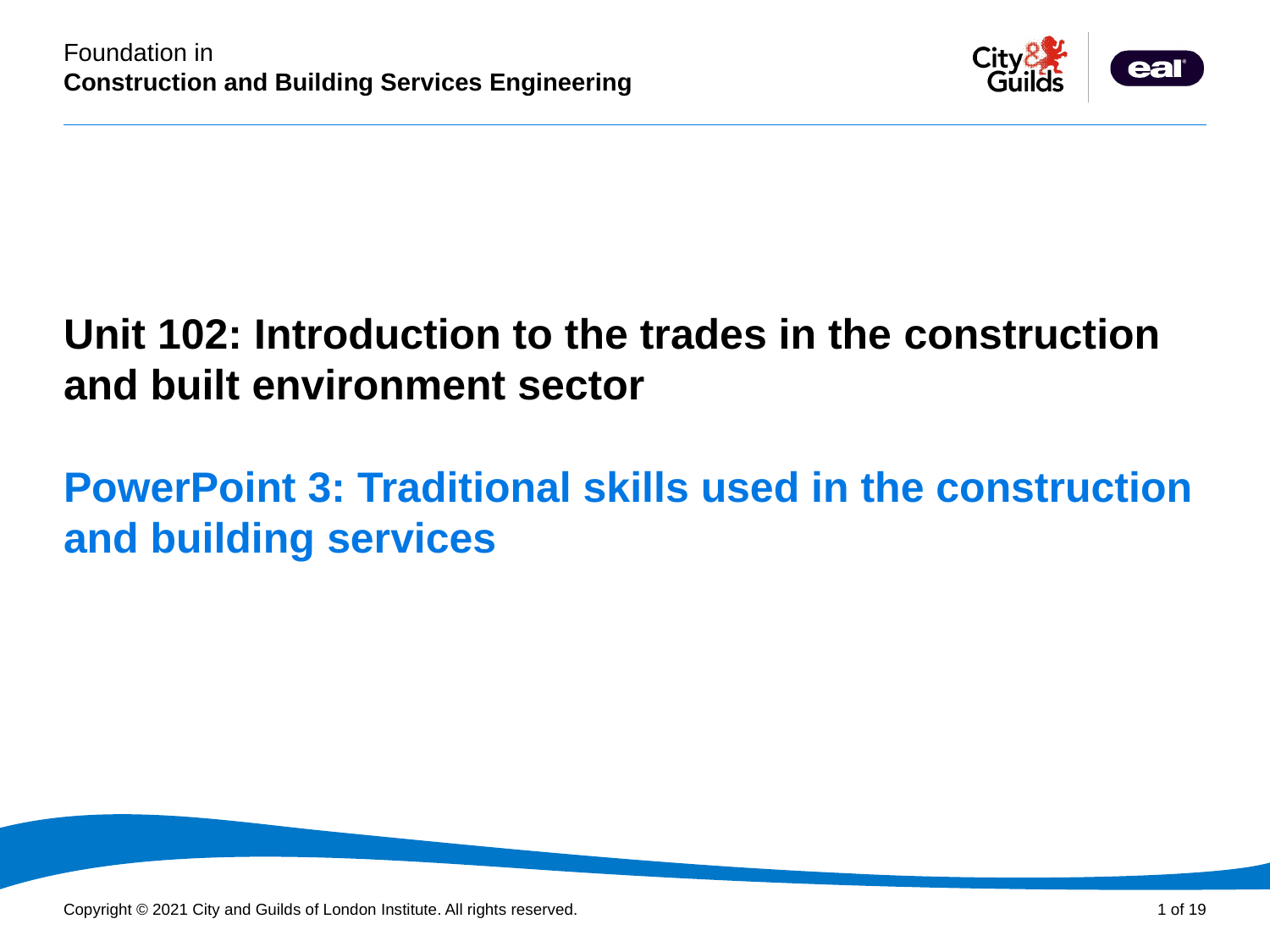

PowerPoint presentation
Unit 102: Introduction to the trades in the construction and built environment sector
# PowerPoint 3: Traditional skills used in the construction and building services